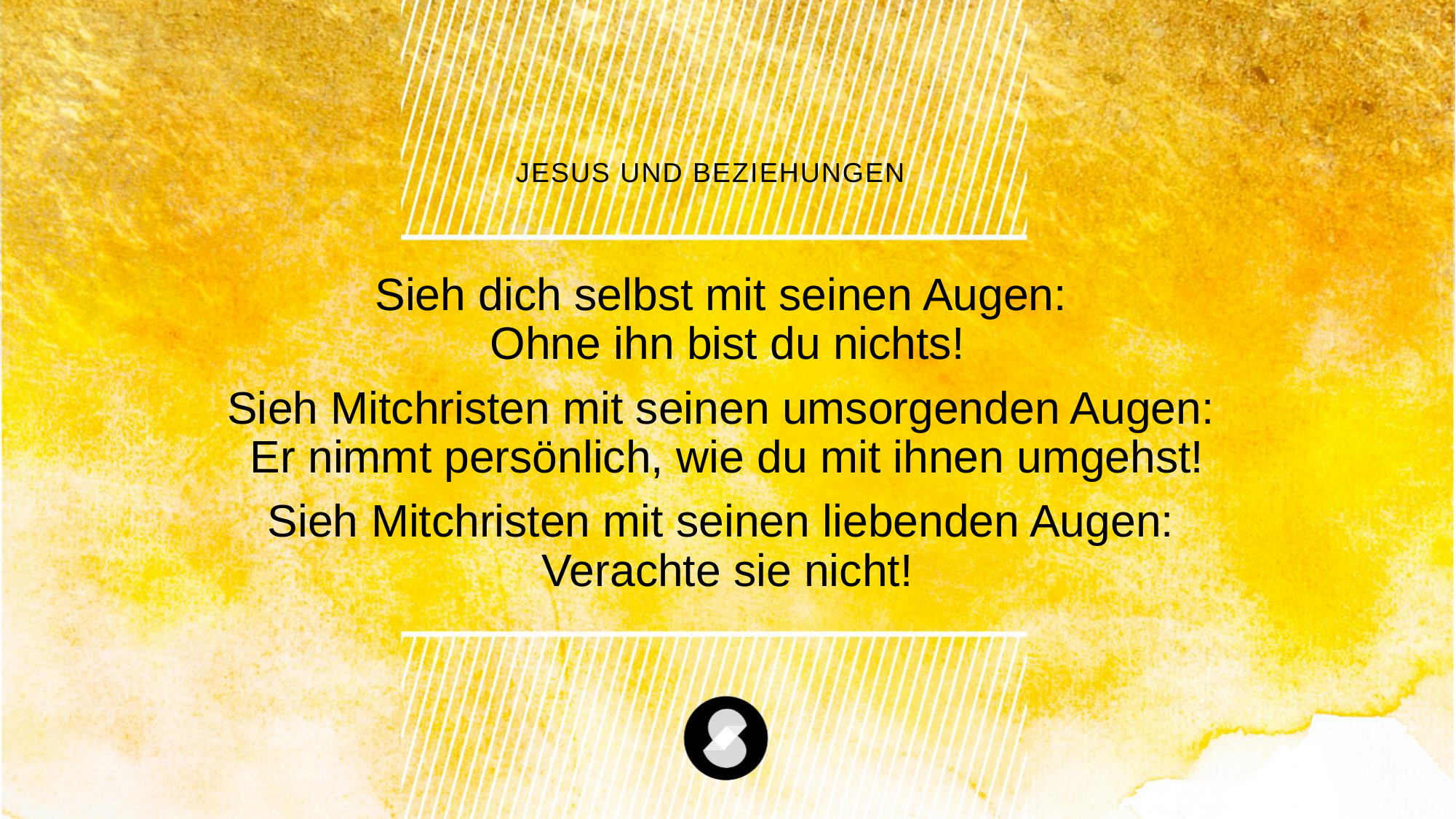

Jesus und Beziehungen
Sieh dich selbst mit seinen Augen:
Ohne ihn bist du nichts!
Sieh Mitchristen mit seinen umsorgenden Augen:
Er nimmt persönlich, wie du mit ihnen umgehst!
Sieh Mitchristen mit seinen liebenden Augen:
Verachte sie nicht!